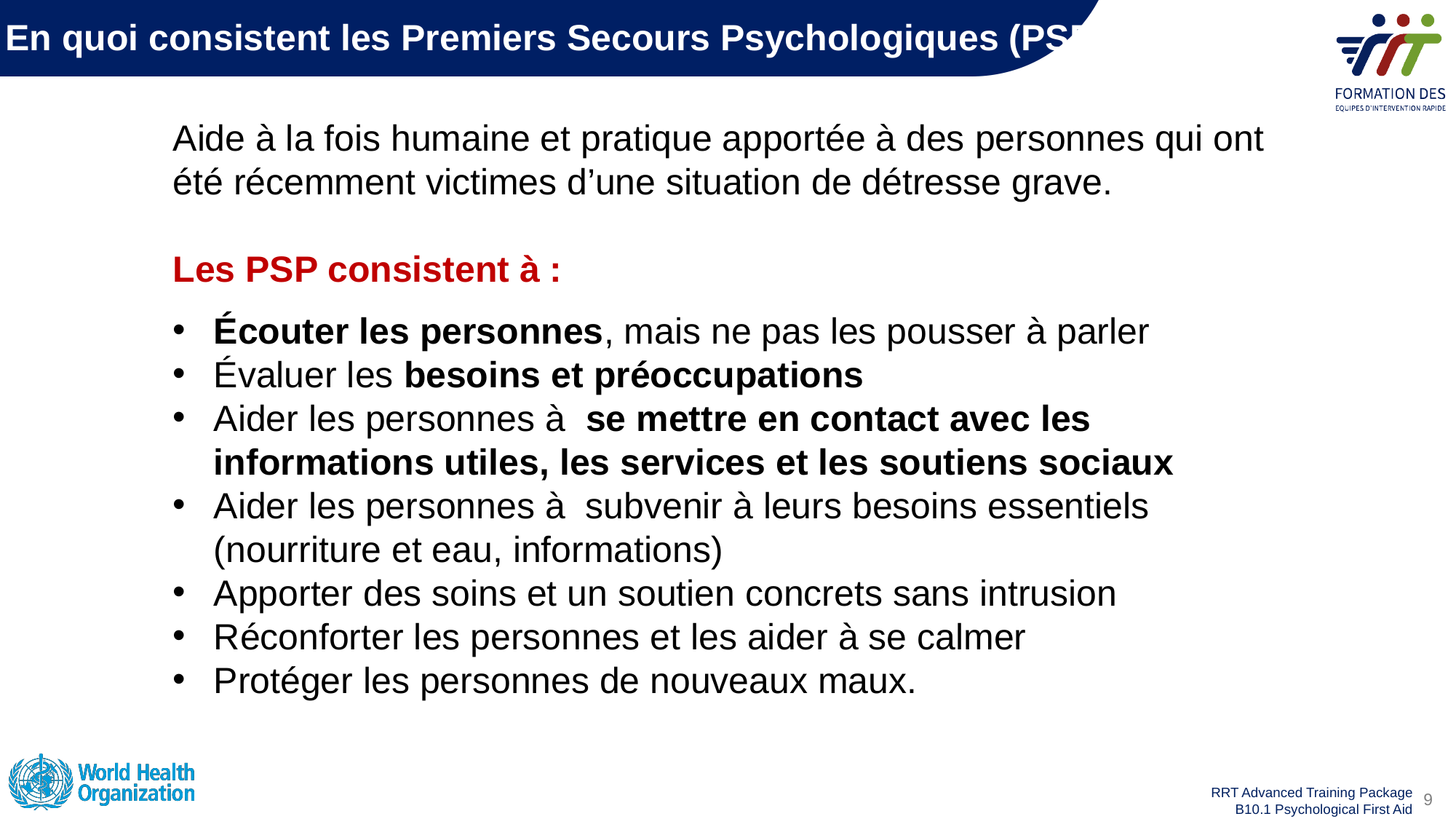

En quoi consistent les Premiers Secours Psychologiques (PSP) ?
Aide à la fois humaine et pratique apportée à des personnes qui ont été récemment victimes d’une situation de détresse grave.

Les PSP consistent à :

Écouter les personnes, mais ne pas les pousser à parler
Évaluer les besoins et préoccupations
Aider les personnes à  se mettre en contact avec les informations utiles, les services et les soutiens sociaux
Aider les personnes à  subvenir à leurs besoins essentiels (nourriture et eau, informations)
Apporter des soins et un soutien concrets sans intrusion
Réconforter les personnes et les aider à se calmer
Protéger les personnes de nouveaux maux.